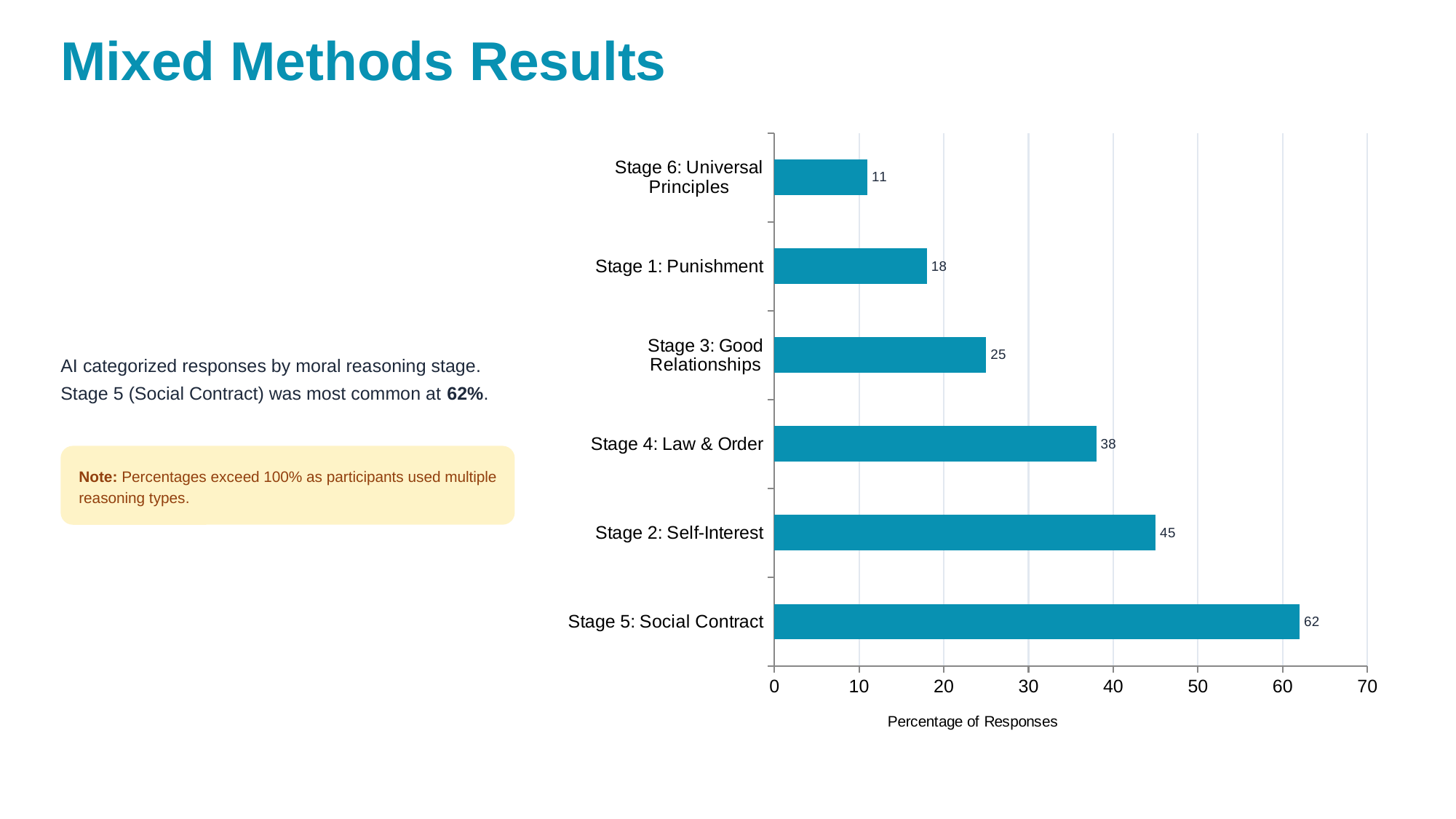

Mixed Methods Results

### Chart

| Category | Moral Reasoning Stages |
|---|---|
| Stage 5: Social Contract | 62.0 |
| Stage 2: Self-Interest | 45.0 |
| Stage 4: Law & Order | 38.0 |
| Stage 3: Good Relationships | 25.0 |
| Stage 1: Punishment | 18.0 |
| Stage 6: Universal Principles | 11.0 |
AI categorized responses by moral reasoning stage. Stage 5 (Social Contract) was most common at 62%.

Note: Percentages exceed 100% as participants used multiple reasoning types.